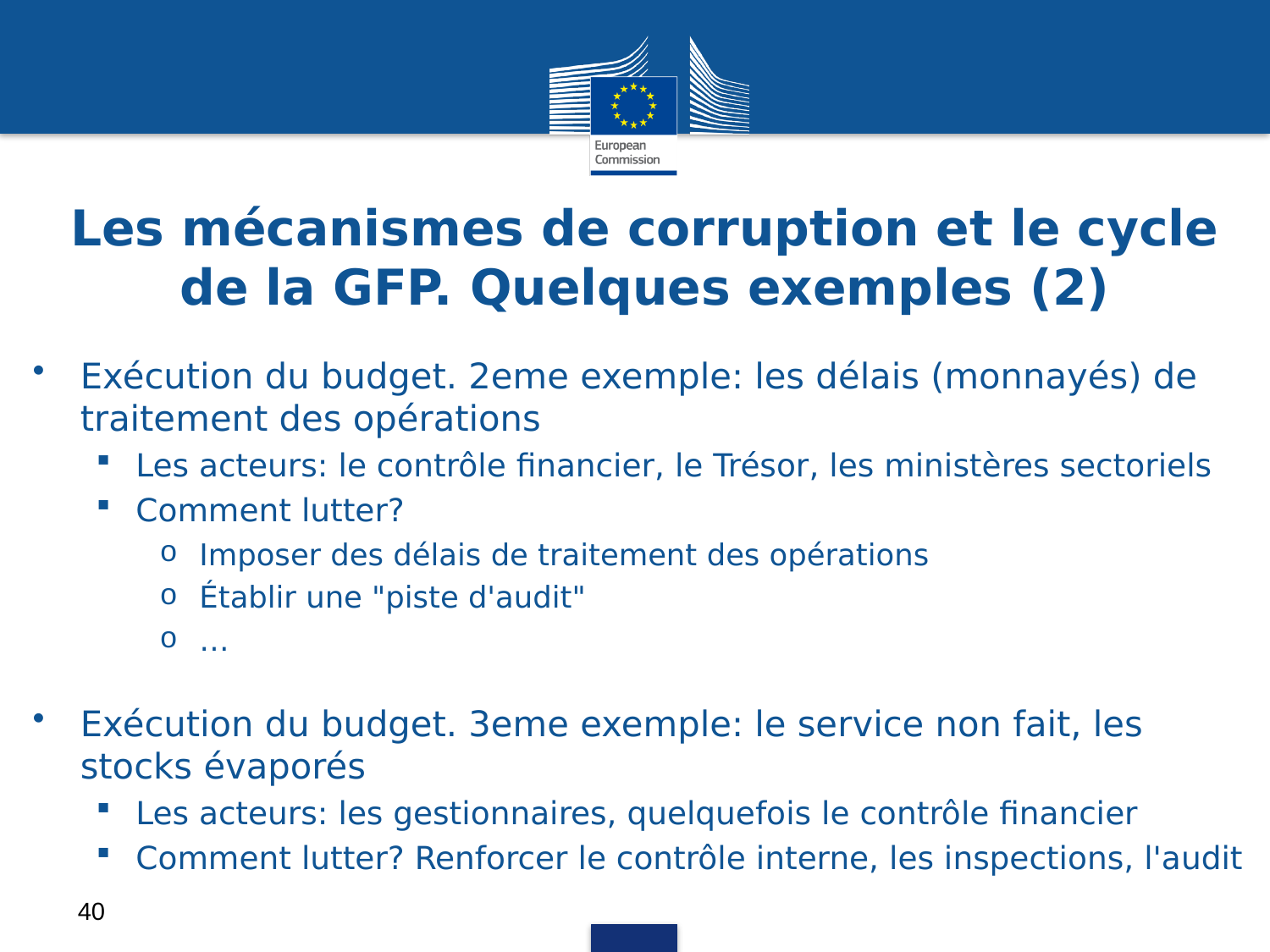

# Les mécanismes de corruption et le cycle de la GFP. Quelques exemples (2)
Exécution du budget. 2eme exemple: les délais (monnayés) de traitement des opérations
Les acteurs: le contrôle financier, le Trésor, les ministères sectoriels
Comment lutter?
Imposer des délais de traitement des opérations
Établir une "piste d'audit"
…

Exécution du budget. 3eme exemple: le service non fait, les stocks évaporés
Les acteurs: les gestionnaires, quelquefois le contrôle financier
Comment lutter? Renforcer le contrôle interne, les inspections, l'audit

40